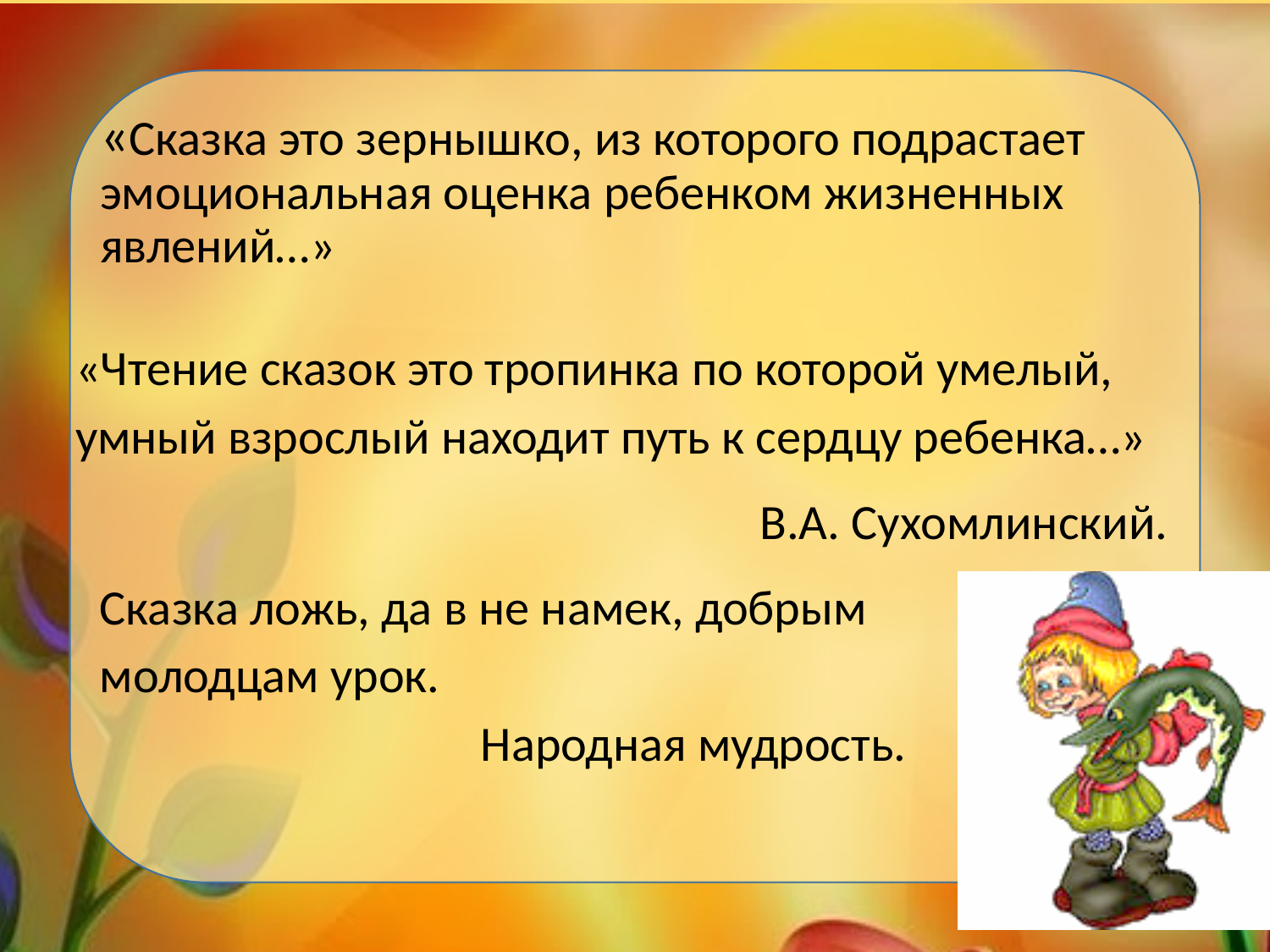

# «Сказка это зернышко, из которого подрастает эмоциональная оценка ребенком жизненных явлений…»

«Чтение сказок это тропинка по которой умелый, умный взрослый находит путь к сердцу ребенка…»
                                                             В.А. Сухомлинский.

Сказка ложь, да в не намек, добрым молодцам урок.                                    					Народная мудрость.